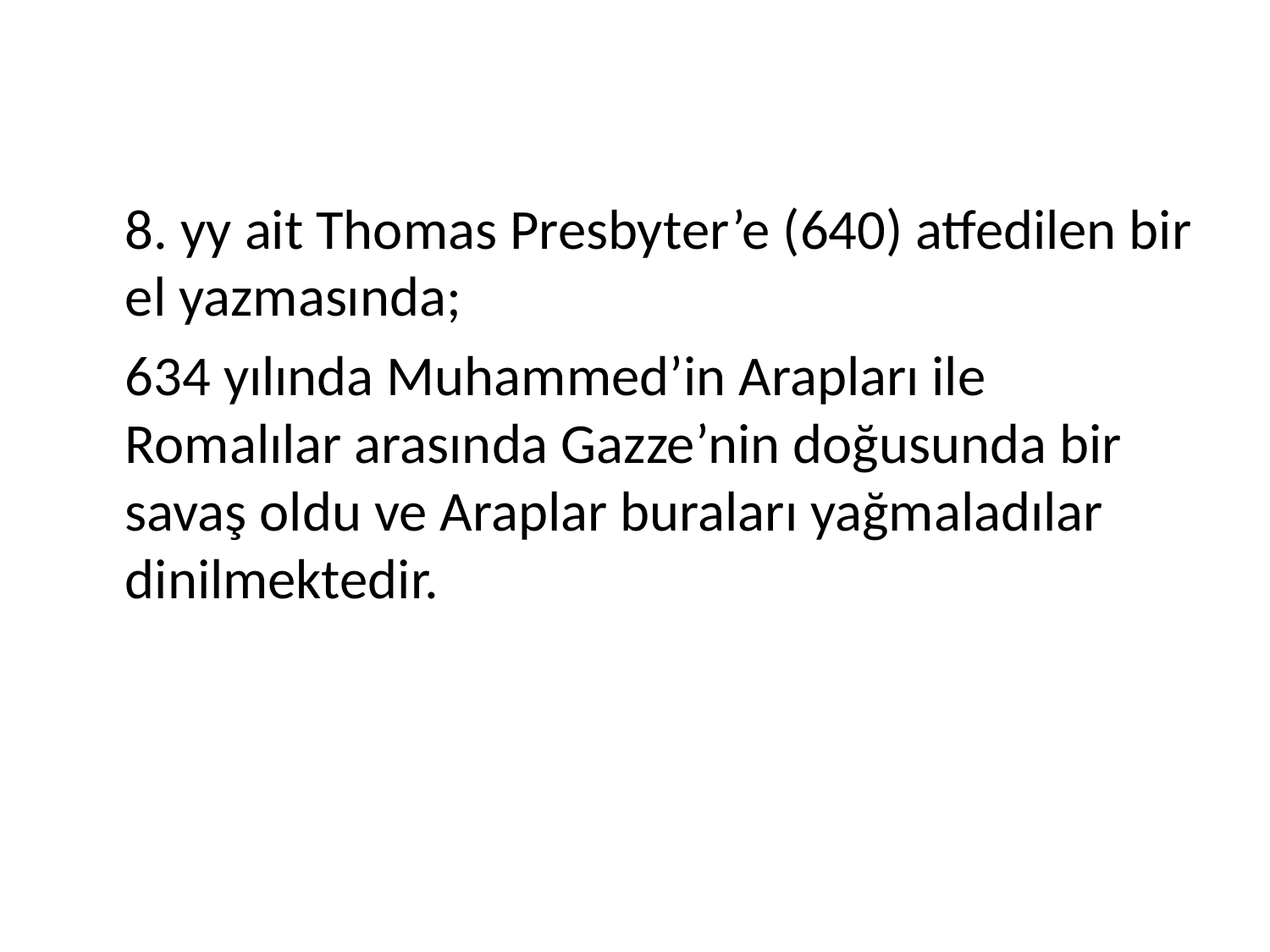

8. yy ait Thomas Presbyter’e (640) atfedilen bir el yazmasında;
	634 yılında Muhammed’in Arapları ile Romalılar arasında Gazze’nin doğusunda bir savaş oldu ve Araplar buraları yağmaladılar dinilmektedir.